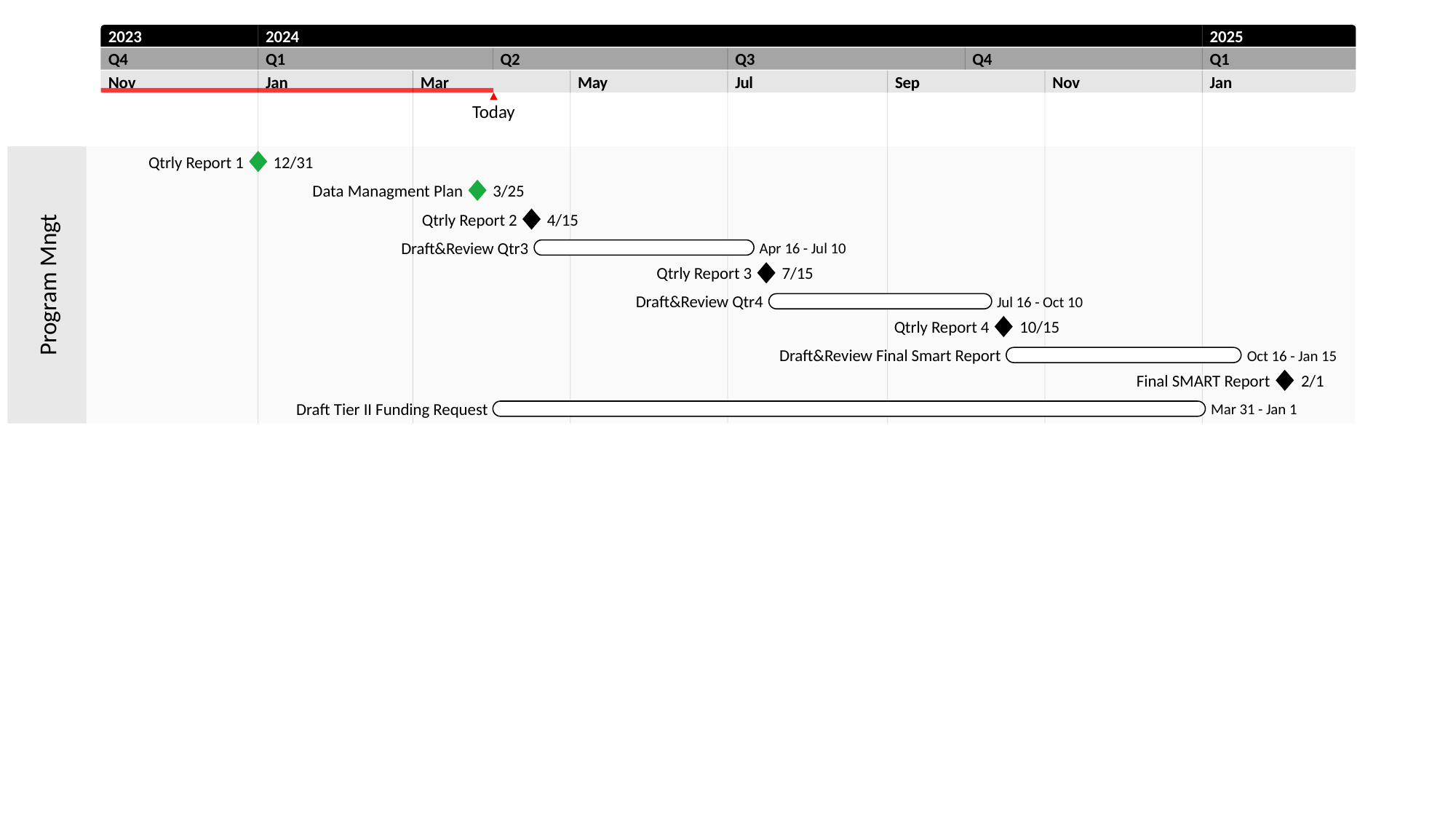

198 days
61 days
62 days
65 days

2023
2025

2023
2024
2025

Q4
Q1
Q2
Q3
Q4
Q1

Nov
Jan
Mar
May
Jul
Sep
Nov
Jan

Today

Qtrly Report 1
12/31

Data Managment Plan
3/25

Qtrly Report 2
4/15
Draft&Review Qtr3
Apr 16 - Jul 10

Qtrly Report 3
7/15
Program Mngt
Draft&Review Qtr4
Jul 16 - Oct 10

Qtrly Report 4
10/15
Draft&Review Final Smart Report
Oct 16 - Jan 15

Final SMART Report
2/1
Draft Tier II Funding Request
Mar 31 - Jan 1